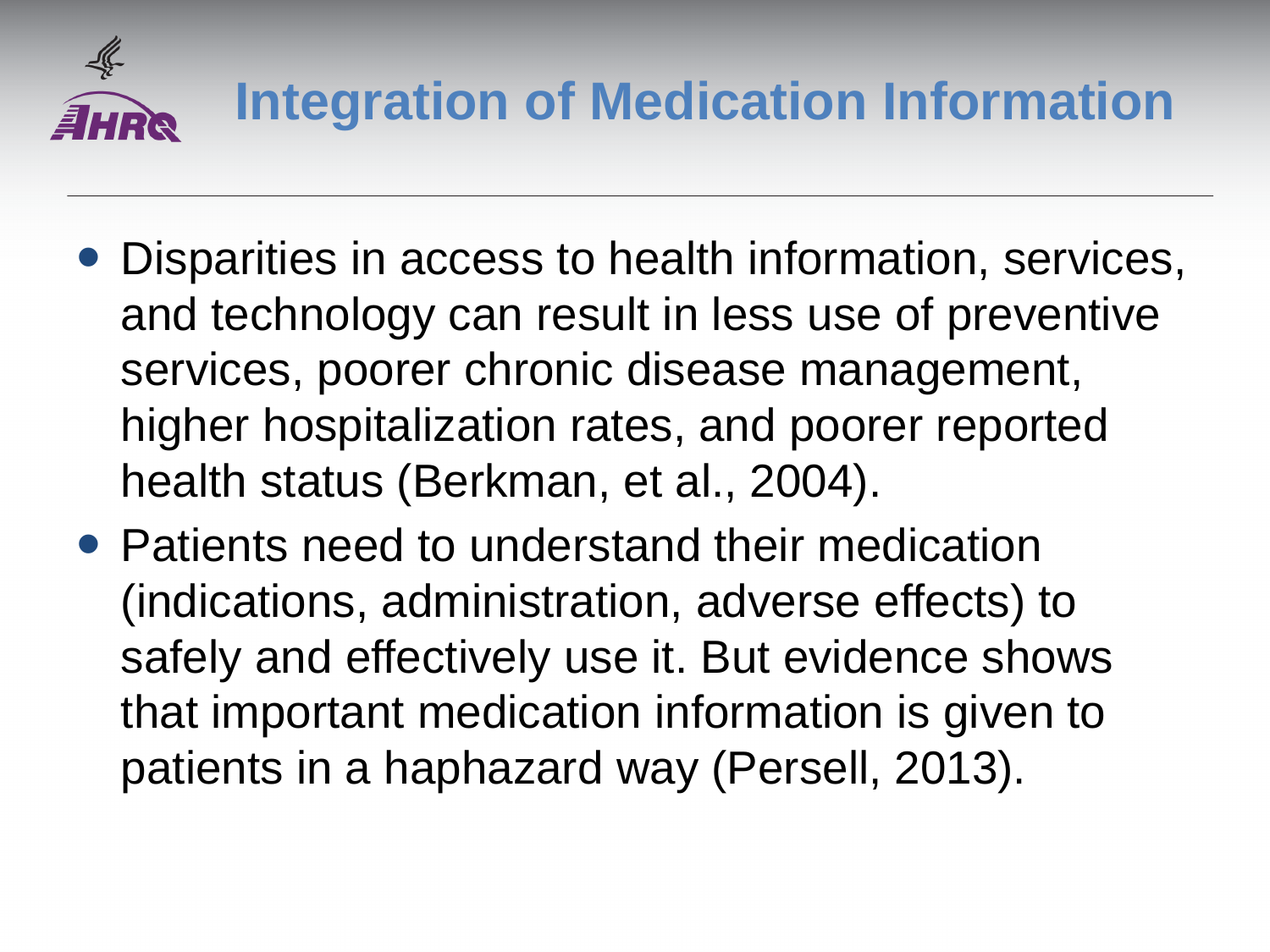

# Integration of Medication Information
Disparities in access to health information, services, and technology can result in less use of preventive services, poorer chronic disease management, higher hospitalization rates, and poorer reported health status (Berkman, et al., 2004).
Patients need to understand their medication (indications, administration, adverse effects) to safely and effectively use it. But evidence shows that important medication information is given to patients in a haphazard way (Persell, 2013).